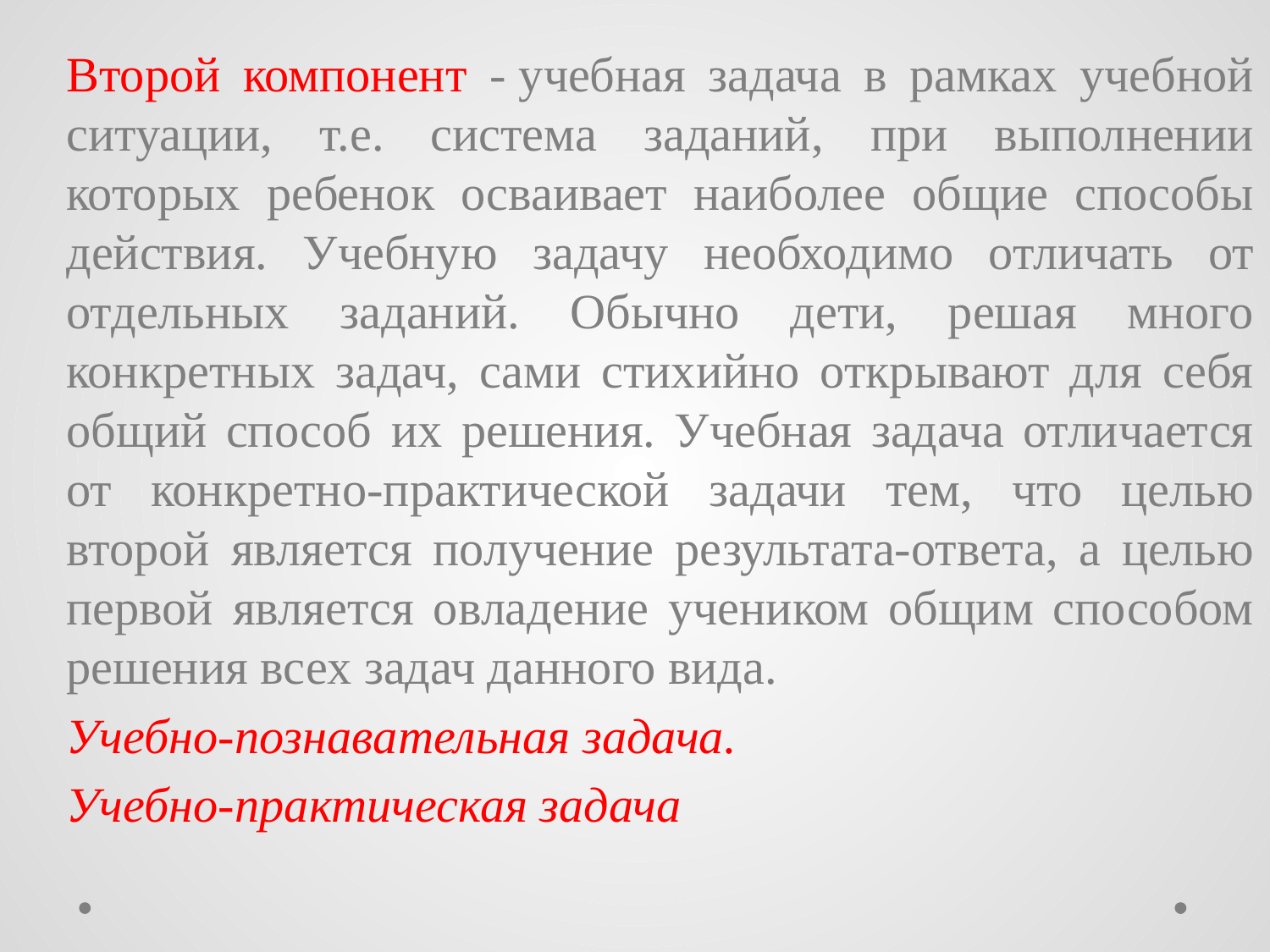

Второй компонент - учебная задача в рамках учебной ситуации, т.е. система заданий, при выполнении которых ребенок осваивает наиболее общие способы действия. Учебную задачу необходимо отличать от отдельных заданий. Обычно дети, решая много конкретных задач, сами стихийно открывают для себя общий способ их решения. Учебная задача отличается от конкретно-практической задачи тем, что целью второй является получение результата-ответа, а целью первой является овладение учеником общим способом решения всех задач данного вида.
Учебно-познавательная задача.
Учебно-практическая задача
#